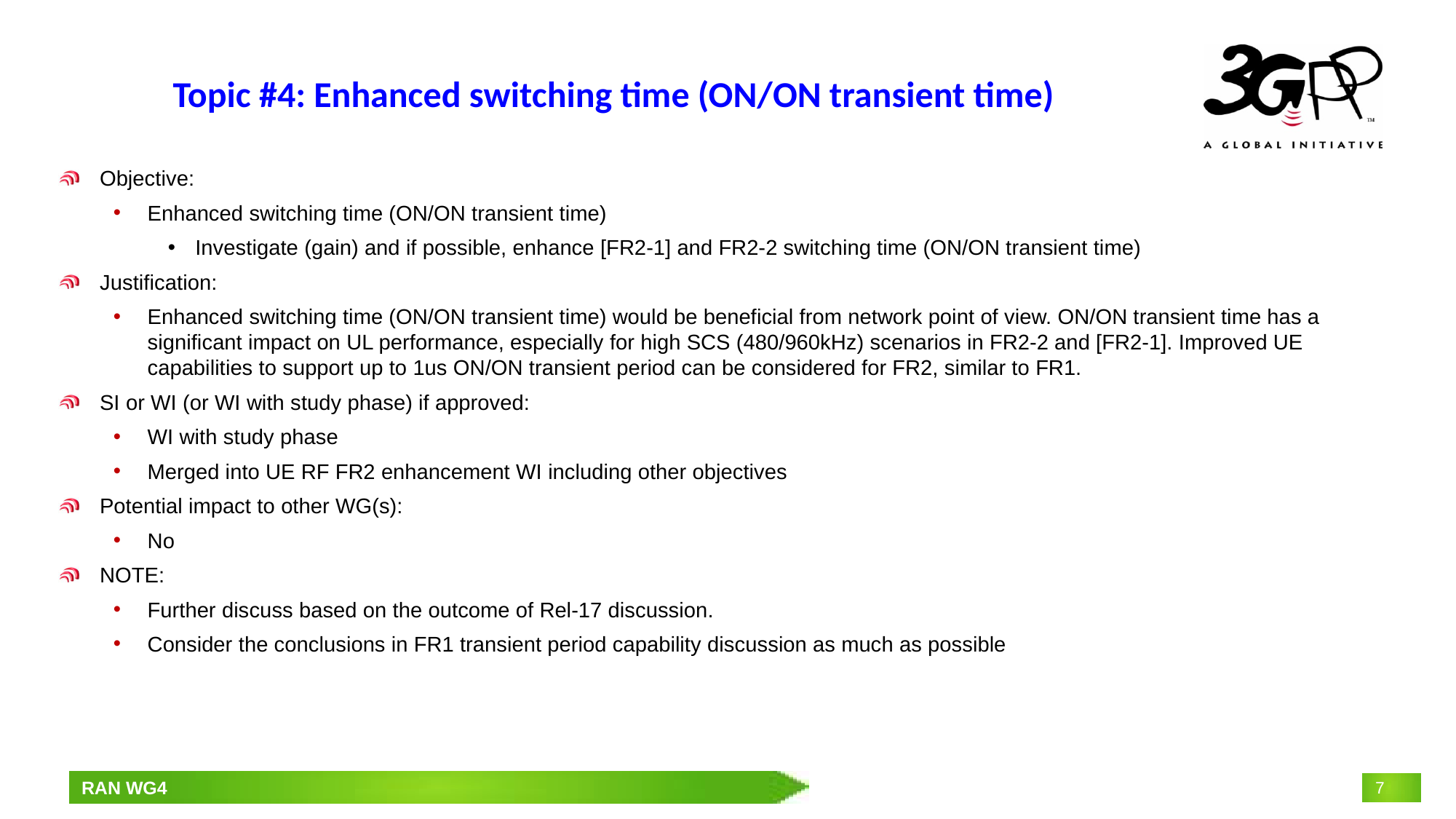

# Topic #4: Enhanced switching time (ON/ON transient time)
Objective:
Enhanced switching time (ON/ON transient time)
Investigate (gain) and if possible, enhance [FR2-1] and FR2-2 switching time (ON/ON transient time)
Justification:
Enhanced switching time (ON/ON transient time) would be beneficial from network point of view. ON/ON transient time has a significant impact on UL performance, especially for high SCS (480/960kHz) scenarios in FR2-2 and [FR2-1]. Improved UE capabilities to support up to 1us ON/ON transient period can be considered for FR2, similar to FR1.
SI or WI (or WI with study phase) if approved:
WI with study phase
Merged into UE RF FR2 enhancement WI including other objectives
Potential impact to other WG(s):
No
NOTE:
Further discuss based on the outcome of Rel-17 discussion.
Consider the conclusions in FR1 transient period capability discussion as much as possible